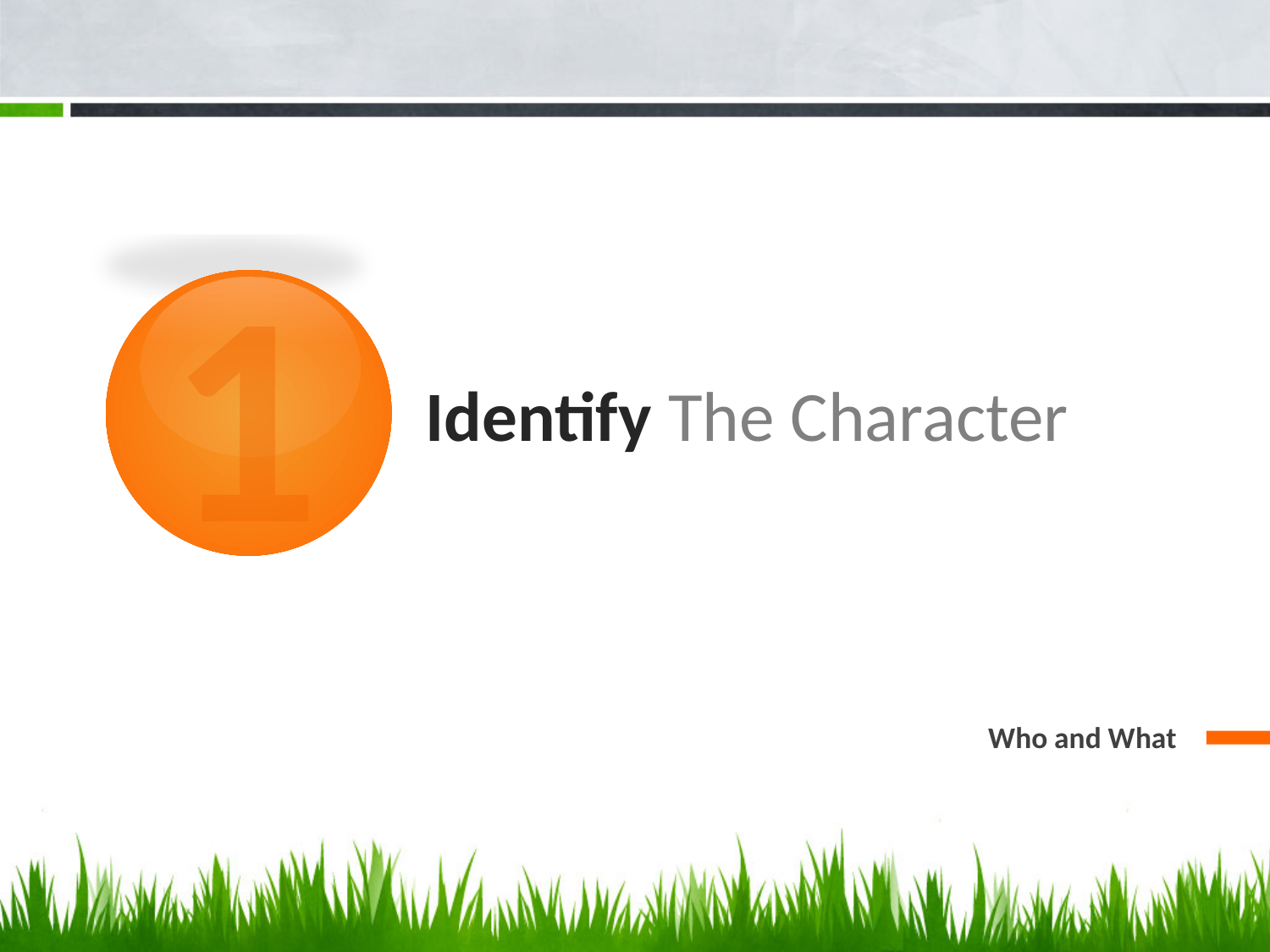

1
# Identify The Character
Who and What